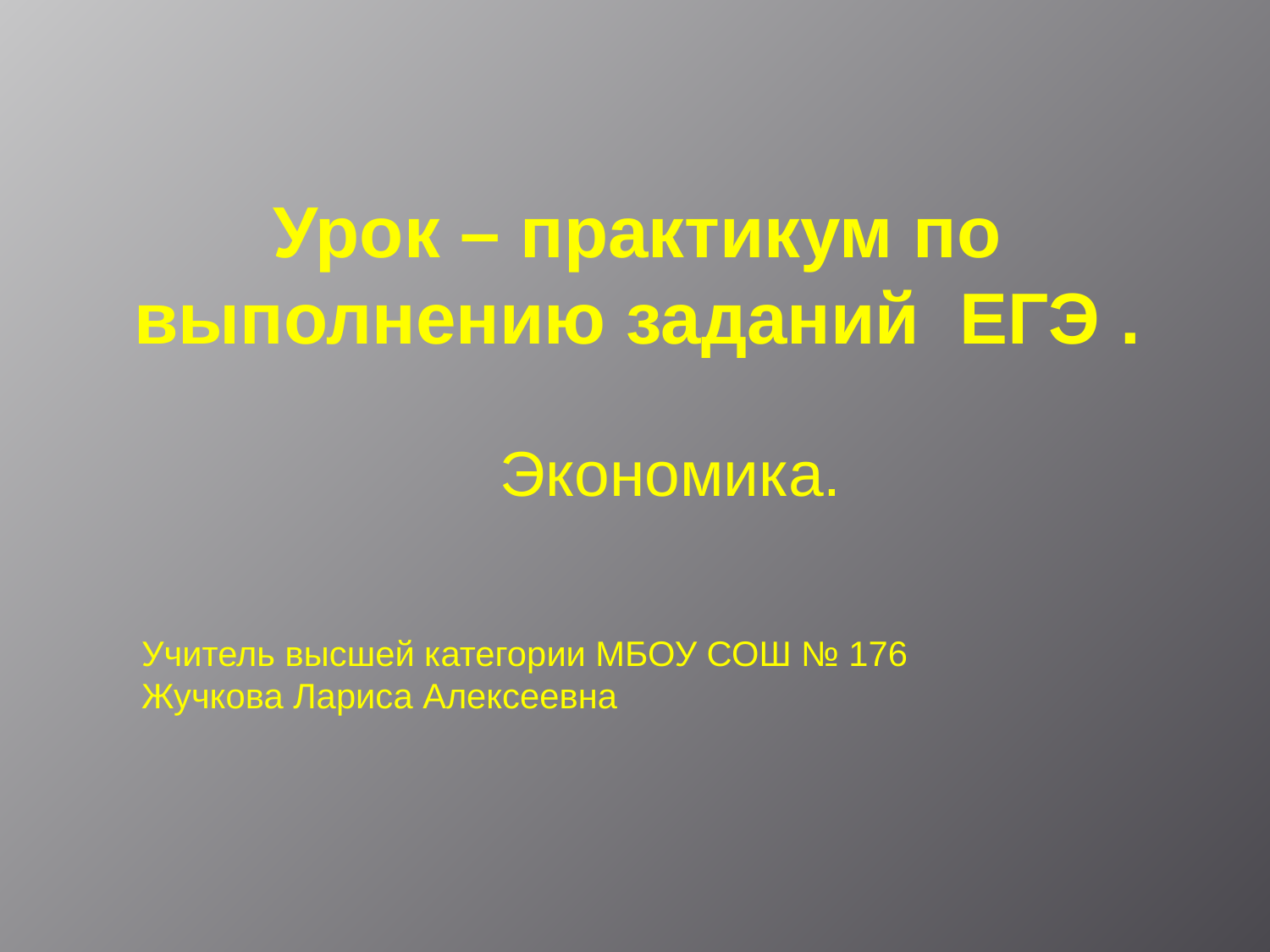

# Урок – практикум по выполнению заданий  ЕГЭ .

Экономика.
Учитель высшей категории МБОУ СОШ № 176
Жучкова Лариса Алексеевна